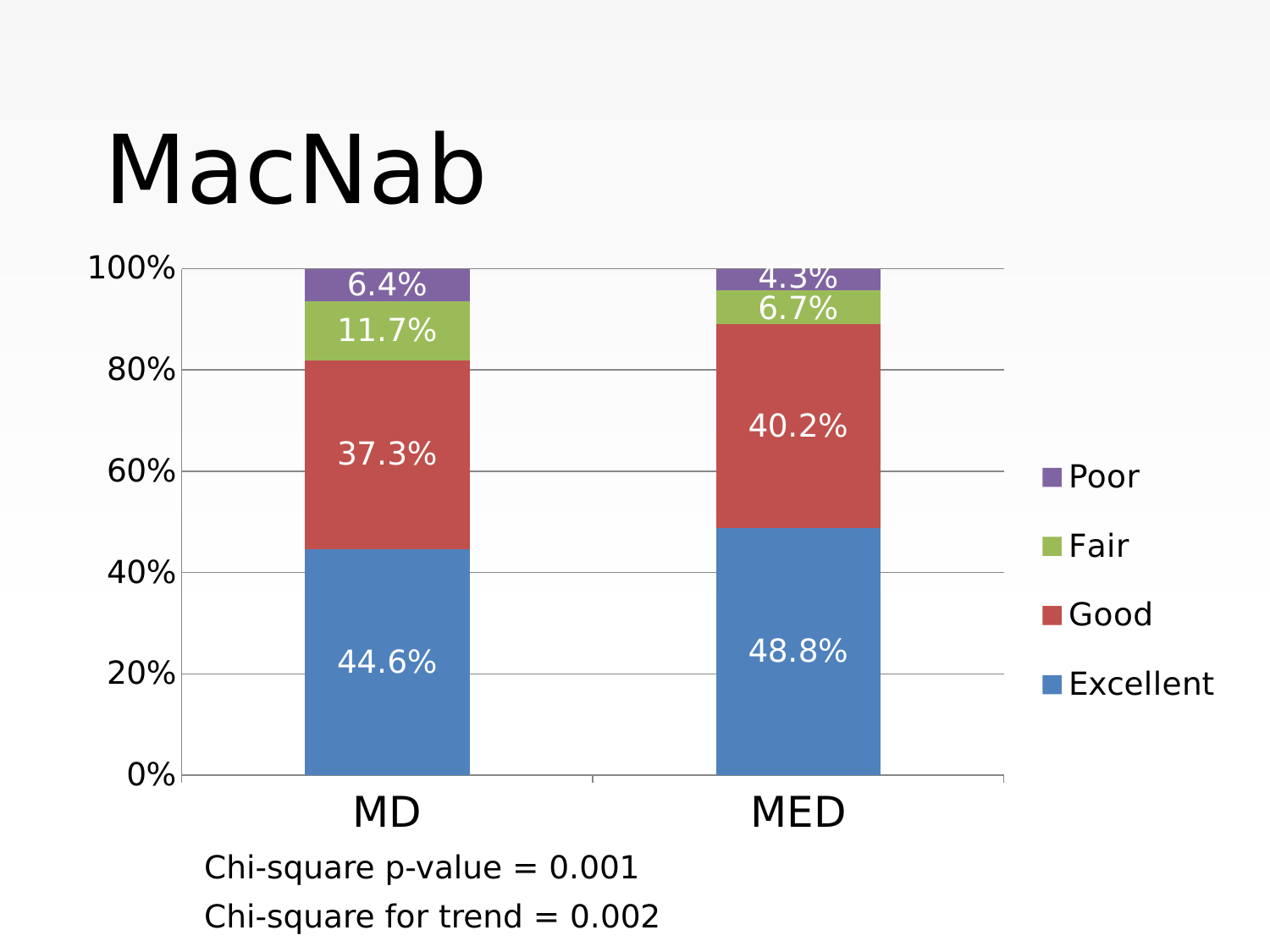

# MacNab

### Chart

| Category | Excellent | Good | Fair | Poor |
|---|---|---|---|---|
| MD | 0.44600000000000023 | 0.3730000000000003 | 0.1170000000000001 | 0.06400000000000008 |
| MED | 0.4880000000000003 | 0.402 | 0.06700000000000007 | 0.043000000000000003 |
Chi-square p-value = 0.001
Chi-square for trend = 0.002